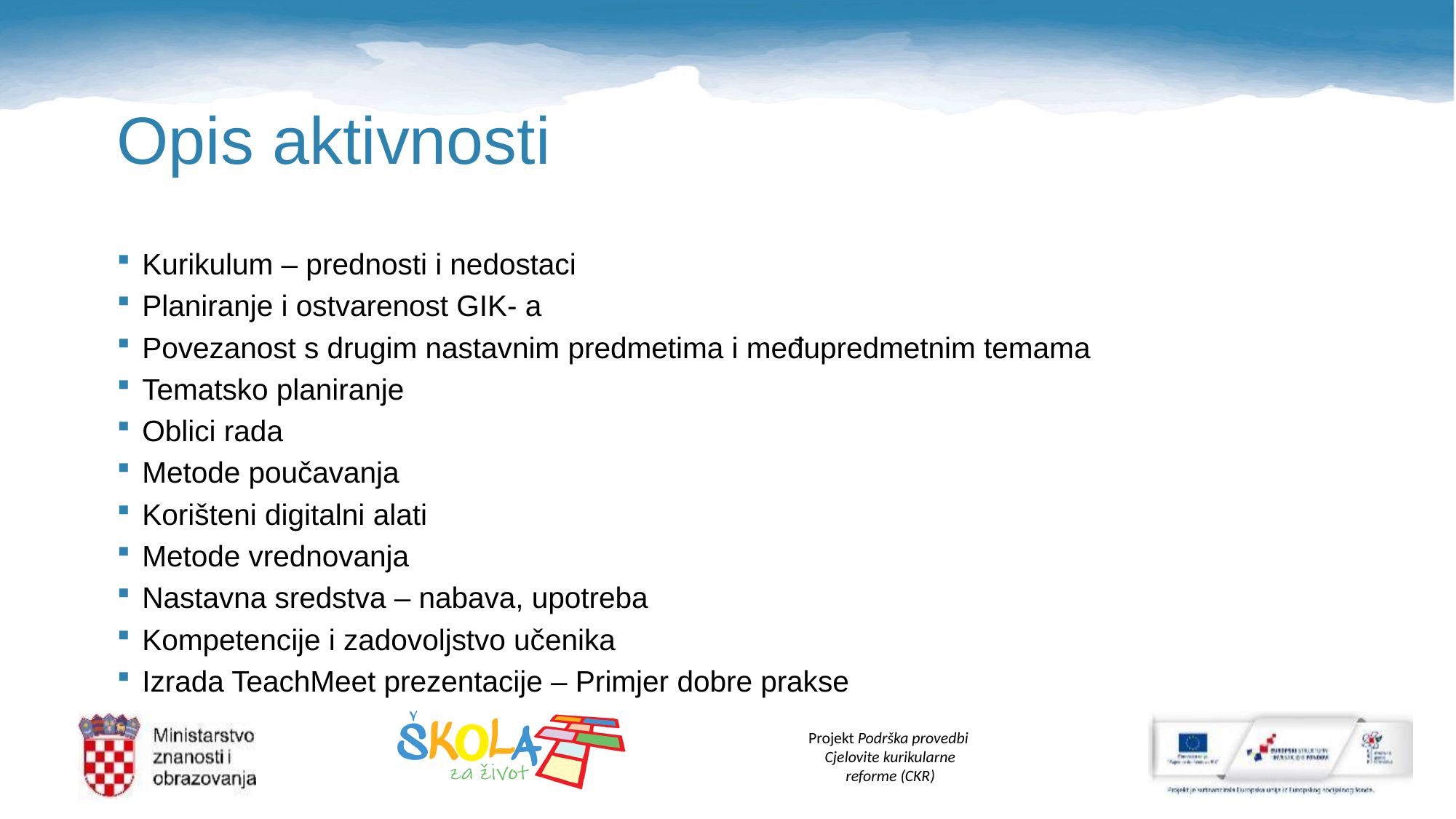

# Opis aktivnosti
Kurikulum – prednosti i nedostaci
Planiranje i ostvarenost GIK- a
Povezanost s drugim nastavnim predmetima i međupredmetnim temama
Tematsko planiranje
Oblici rada
Metode poučavanja
Korišteni digitalni alati
Metode vrednovanja
Nastavna sredstva – nabava, upotreba
Kompetencije i zadovoljstvo učenika
Izrada TeachMeet prezentacije – Primjer dobre prakse